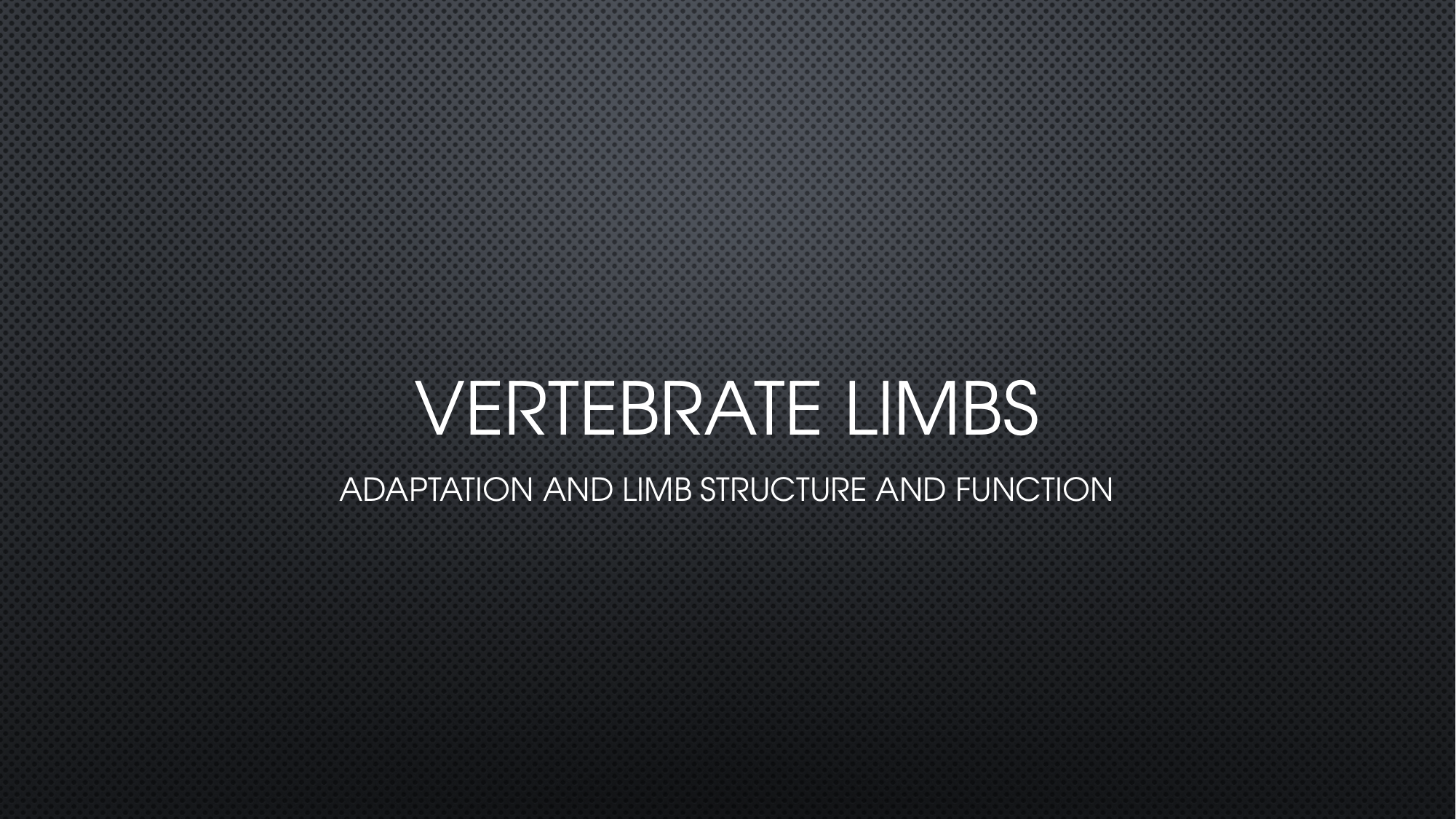

# Vertebrate limbs
Adaptation and limb structure and function